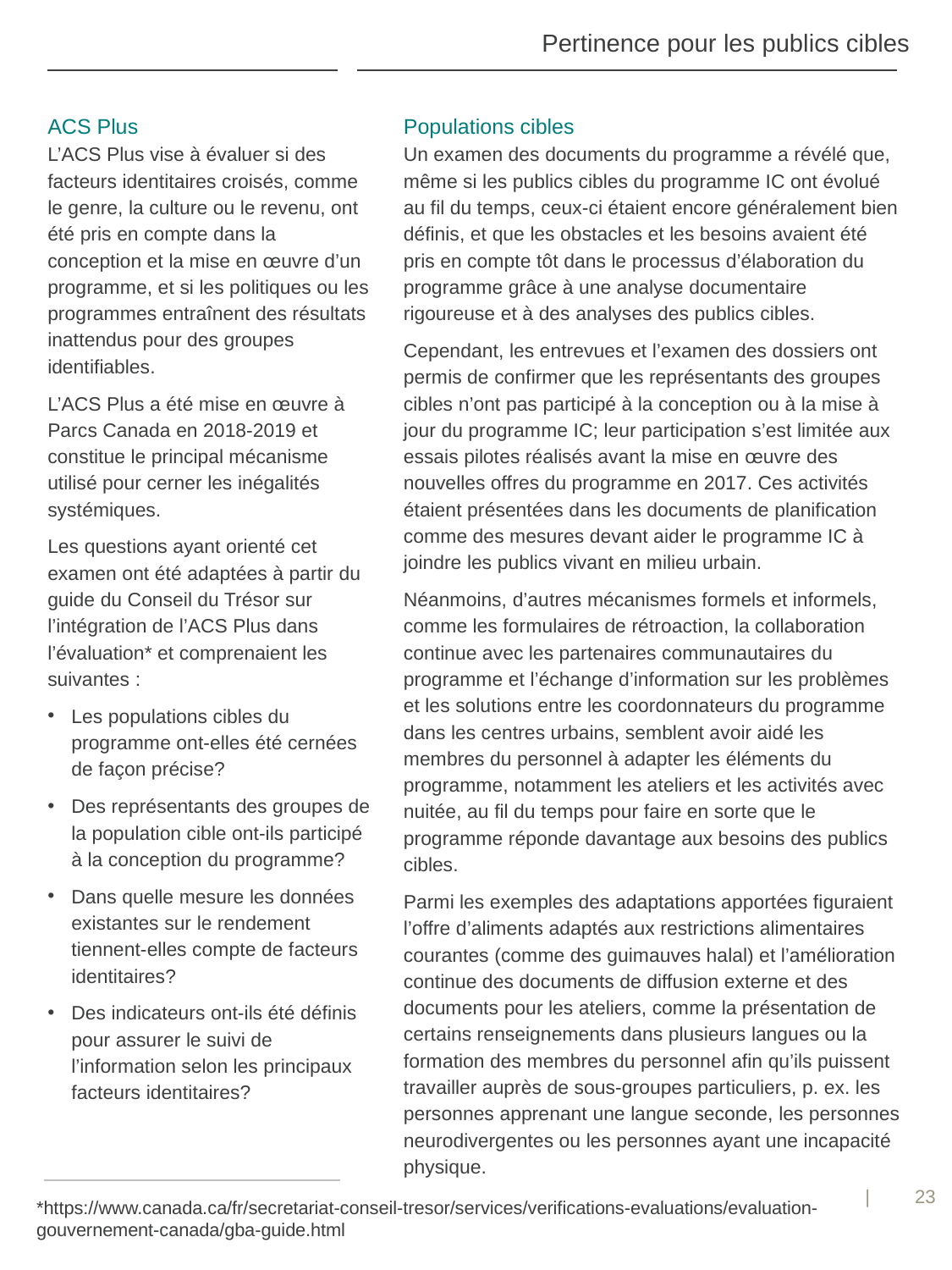

# Pertinence pour les publics cibles
ACS Plus
L’ACS Plus vise à évaluer si des facteurs identitaires croisés, comme le genre, la culture ou le revenu, ont été pris en compte dans la conception et la mise en œuvre d’un programme, et si les politiques ou les programmes entraînent des résultats inattendus pour des groupes identifiables.
L’ACS Plus a été mise en œuvre à Parcs Canada en 2018-2019 et constitue le principal mécanisme utilisé pour cerner les inégalités systémiques.
Les questions ayant orienté cet examen ont été adaptées à partir du guide du Conseil du Trésor sur l’intégration de l’ACS Plus dans l’évaluation* et comprenaient les suivantes :
Les populations cibles du programme ont-elles été cernées de façon précise?
Des représentants des groupes de la population cible ont-ils participé à la conception du programme?
Dans quelle mesure les données existantes sur le rendement tiennent-elles compte de facteurs identitaires?
Des indicateurs ont-ils été définis pour assurer le suivi de l’information selon les principaux facteurs identitaires?

Populations cibles
Un examen des documents du programme a révélé que, même si les publics cibles du programme IC ont évolué au fil du temps, ceux-ci étaient encore généralement bien définis, et que les obstacles et les besoins avaient été pris en compte tôt dans le processus d’élaboration du programme grâce à une analyse documentaire rigoureuse et à des analyses des publics cibles.
Cependant, les entrevues et l’examen des dossiers ont permis de confirmer que les représentants des groupes cibles n’ont pas participé à la conception ou à la mise à jour du programme IC; leur participation s’est limitée aux essais pilotes réalisés avant la mise en œuvre des nouvelles offres du programme en 2017. Ces activités étaient présentées dans les documents de planification comme des mesures devant aider le programme IC à joindre les publics vivant en milieu urbain.
Néanmoins, d’autres mécanismes formels et informels, comme les formulaires de rétroaction, la collaboration continue avec les partenaires communautaires du programme et l’échange d’information sur les problèmes et les solutions entre les coordonnateurs du programme dans les centres urbains, semblent avoir aidé les membres du personnel à adapter les éléments du programme, notamment les ateliers et les activités avec nuitée, au fil du temps pour faire en sorte que le programme réponde davantage aux besoins des publics cibles.
Parmi les exemples des adaptations apportées figuraient l’offre d’aliments adaptés aux restrictions alimentaires courantes (comme des guimauves halal) et l’amélioration continue des documents de diffusion externe et des documents pour les ateliers, comme la présentation de certains renseignements dans plusieurs langues ou la formation des membres du personnel afin qu’ils puissent travailler auprès de sous-groupes particuliers, p. ex. les personnes apprenant une langue seconde, les personnes neurodivergentes ou les personnes ayant une incapacité physique.

*https://www.canada.ca/fr/secretariat-conseil-tresor/services/verifications-evaluations/evaluation-gouvernement-canada/gba-guide.html